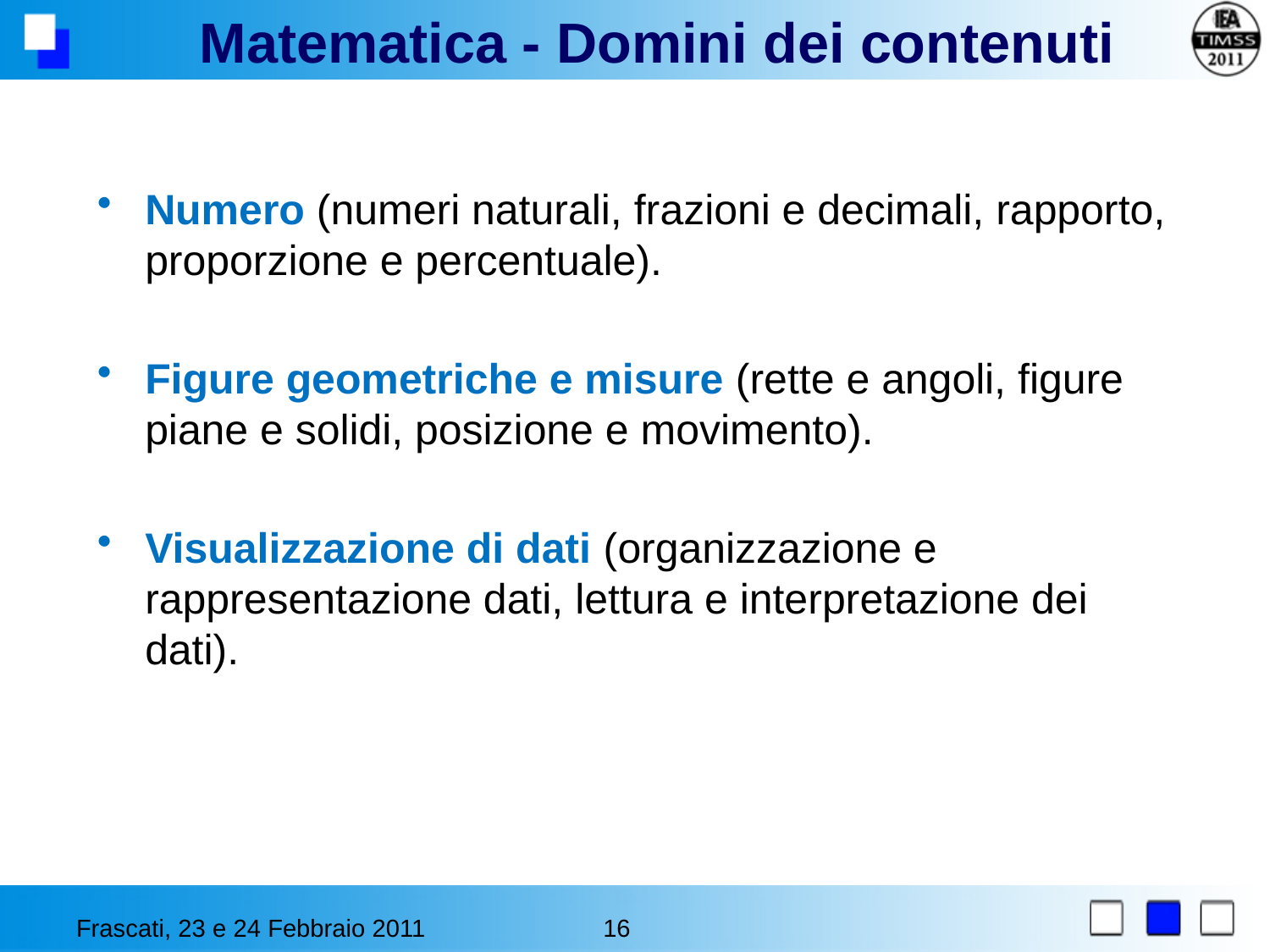

Matematica - Domini dei contenuti
Numero (numeri naturali, frazioni e decimali, rapporto, proporzione e percentuale).

Figure geometriche e misure (rette e angoli, figure piane e solidi, posizione e movimento).

Visualizzazione di dati (organizzazione e rappresentazione dati, lettura e interpretazione dei dati).
Frascati, 23 e 24 Febbraio 2011
16